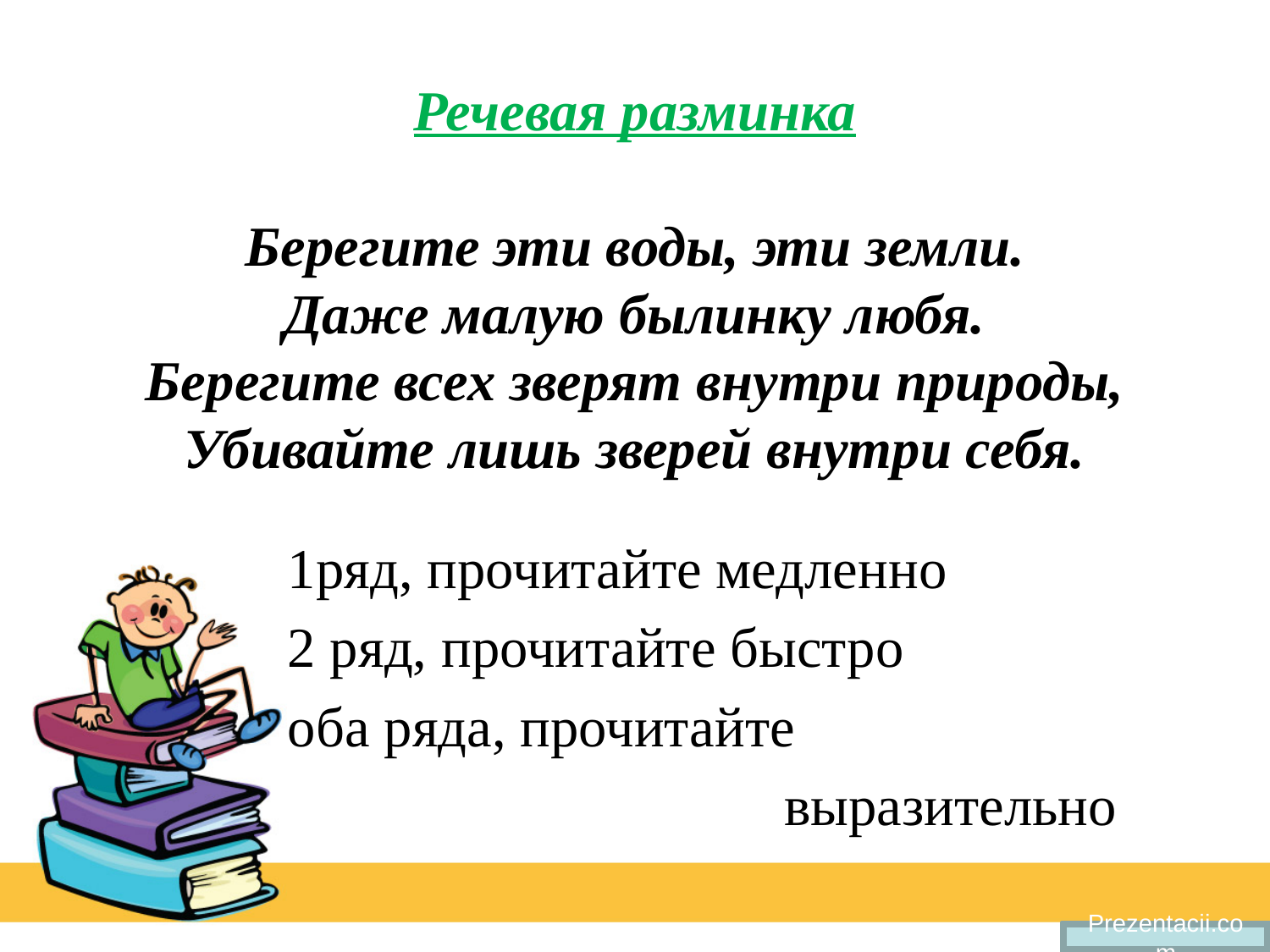

# Речевая разминка Берегите эти воды, эти земли. Даже малую былинку любя. Берегите всех зверят внутри природы, Убивайте лишь зверей внутри себя.
1ряд, прочитайте медленно
2 ряд, прочитайте быстро
оба ряда, прочитайте
                                   выразительно

Prezentacii.com